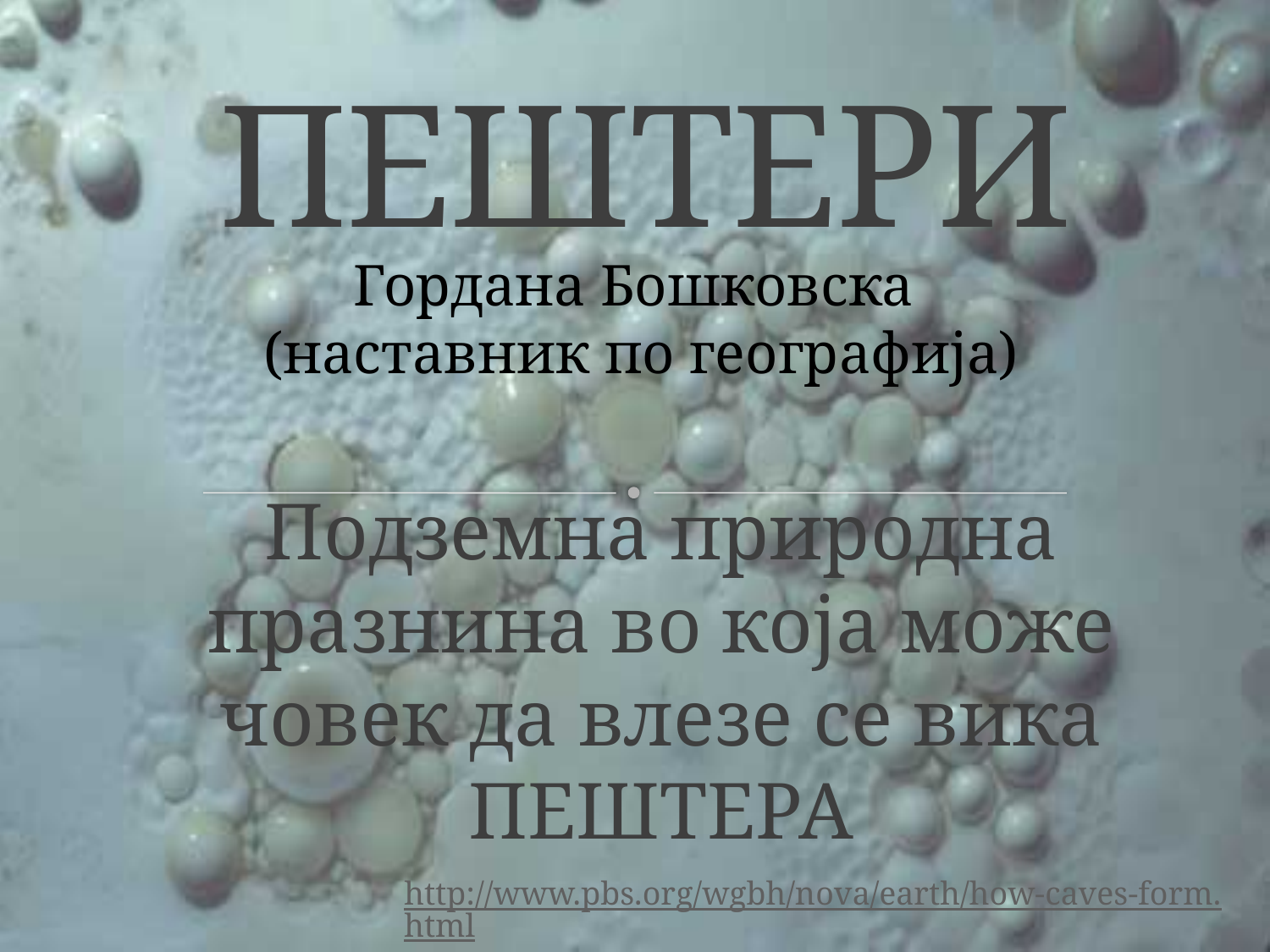

# ПЕШТЕРИ
Гордана Бошковска
(наставник по геогрaфија)
Подземна природна празнина во која може човек да влезе се вика ПЕШТЕРА
http://www.pbs.org/wgbh/nova/earth/how-caves-form.html